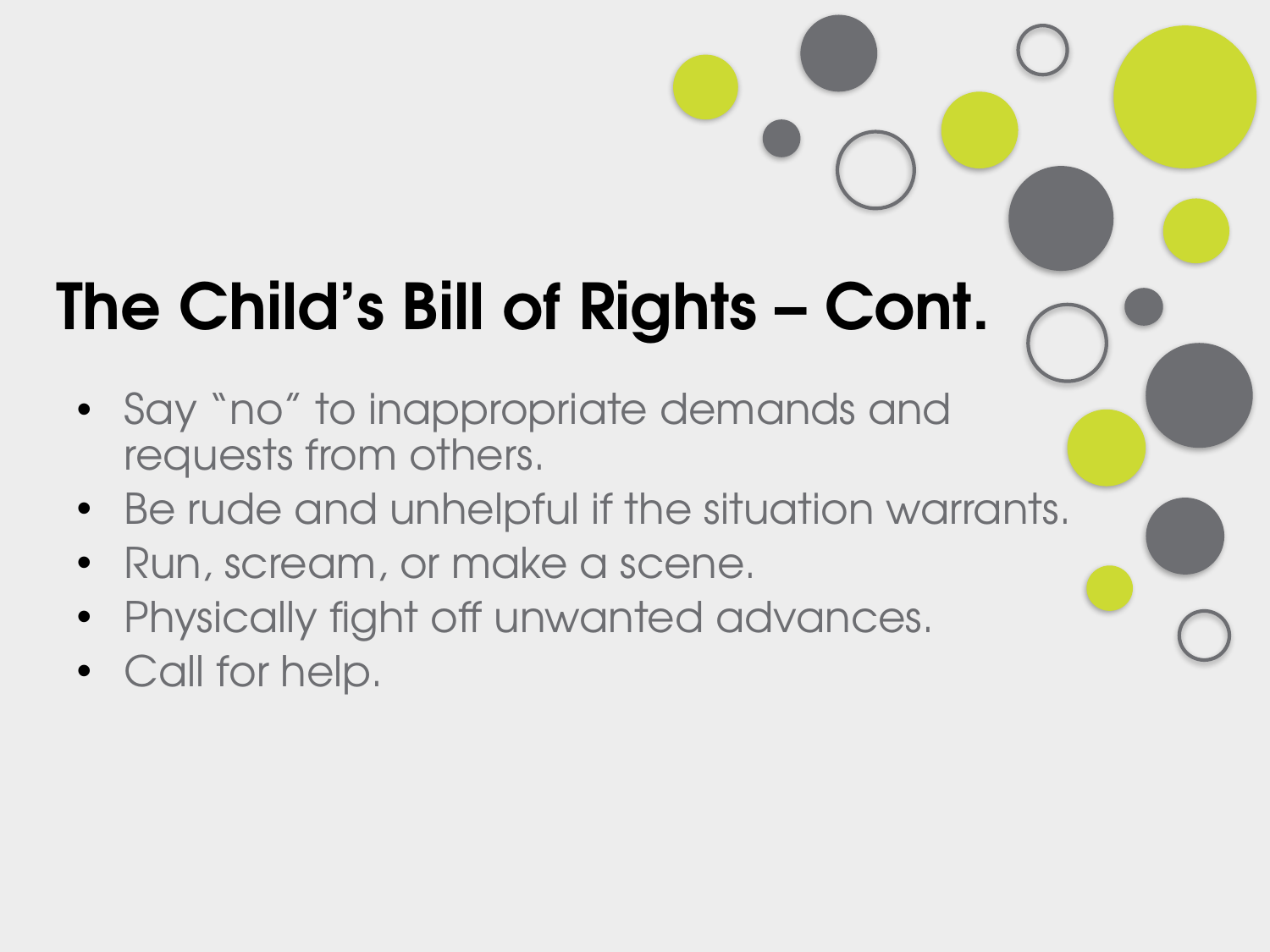

# The Child’s Bill of Rights – Cont.
Say “no” to inappropriate demands and requests from others.
Be rude and unhelpful if the situation warrants.
Run, scream, or make a scene.
Physically fight off unwanted advances.
Call for help.